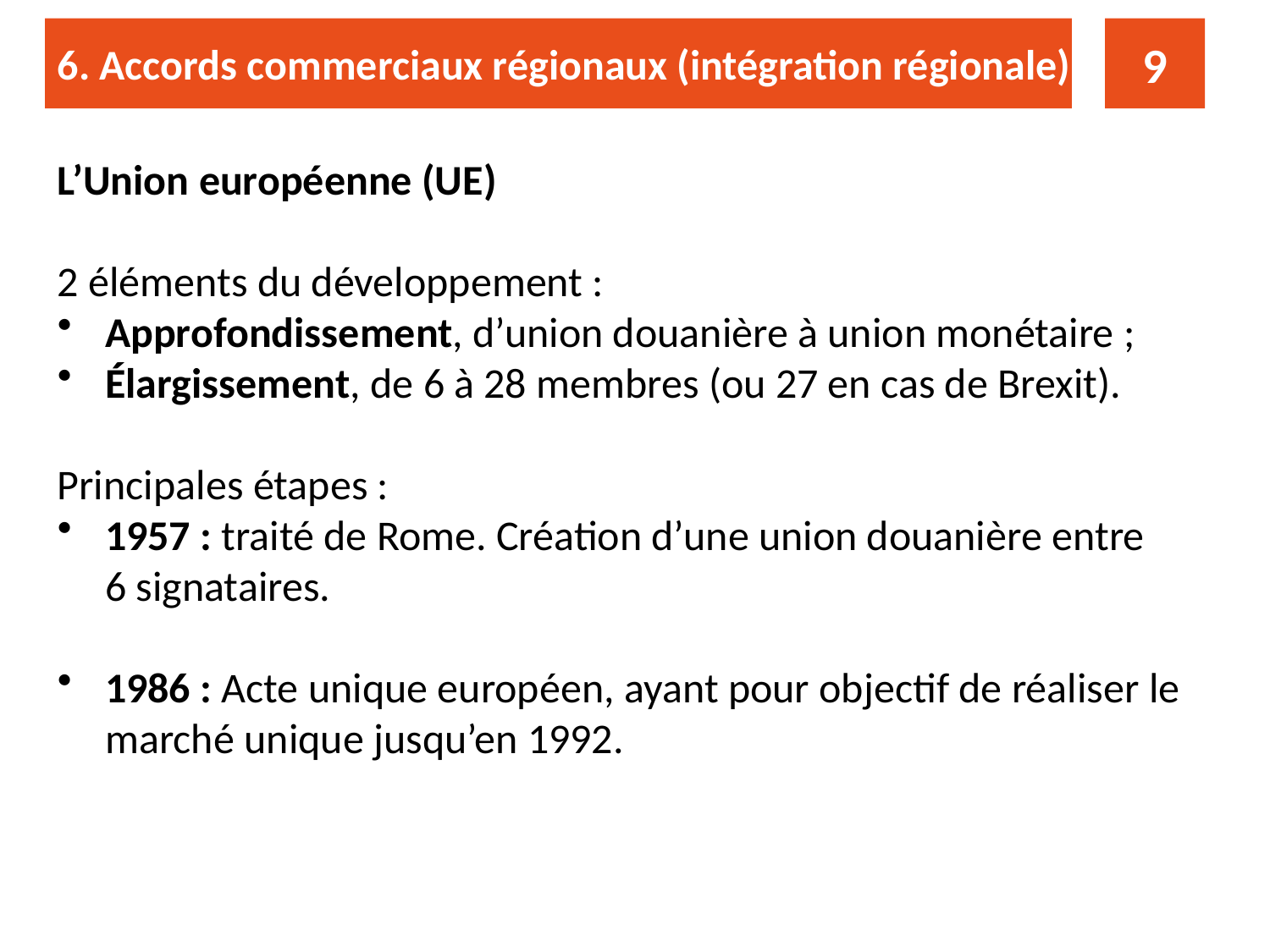

6. Accords commerciaux régionaux (intégration régionale)
9
L’Union européenne (UE)

2 éléments du développement :
Approfondissement, d’union douanière à union monétaire ;
Élargissement, de 6 à 28 membres (ou 27 en cas de Brexit).

Principales étapes :
1957 : traité de Rome. Création d’une union douanière entre 6 signataires.

1986 : Acte unique européen, ayant pour objectif de réaliser le marché unique jusqu’en 1992.